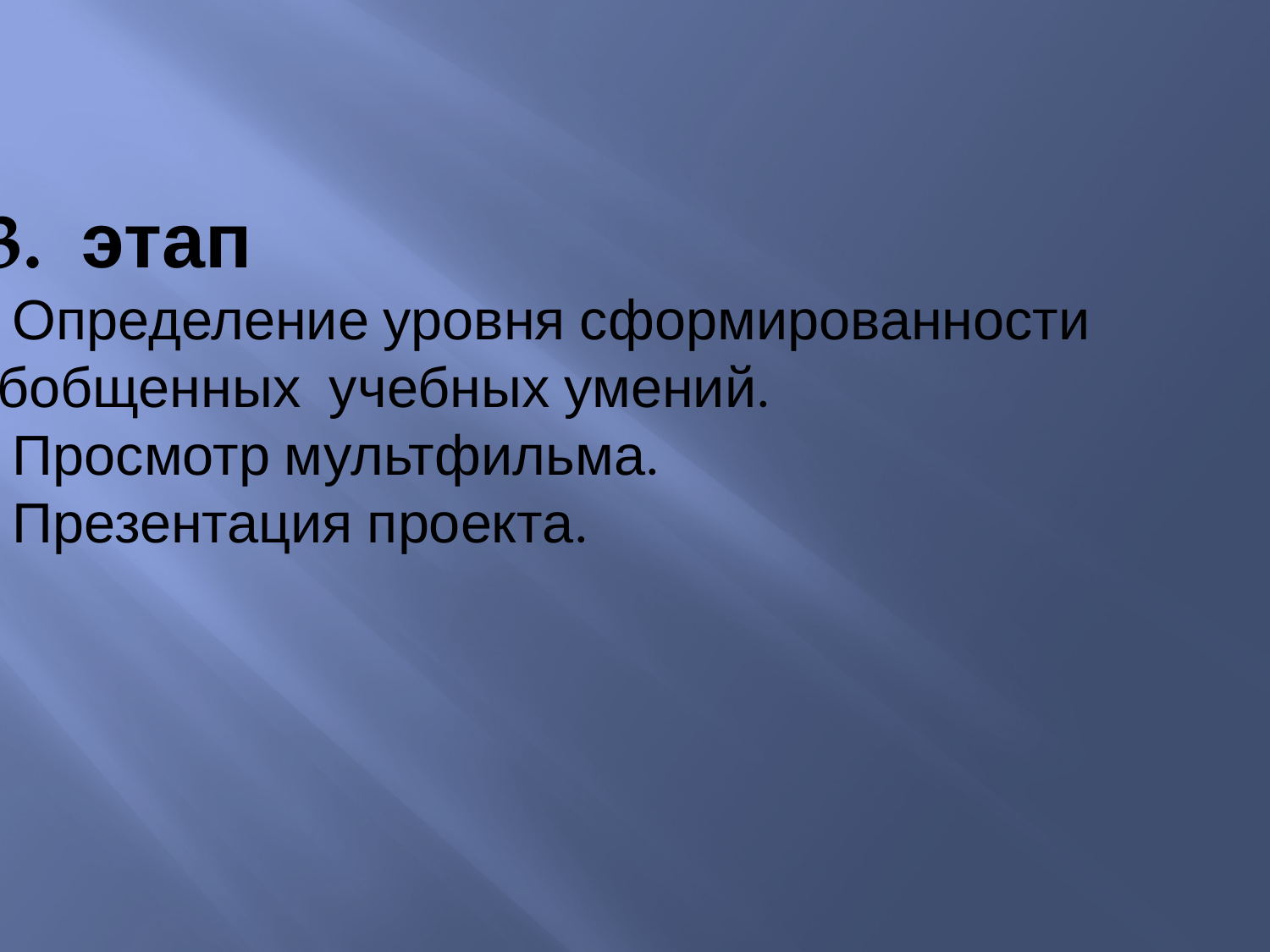

3.  этап
 - Определение уровня сформированности
обобщенных  учебных умений.
 - Просмотр мультфильма.
 - Презентация проекта.